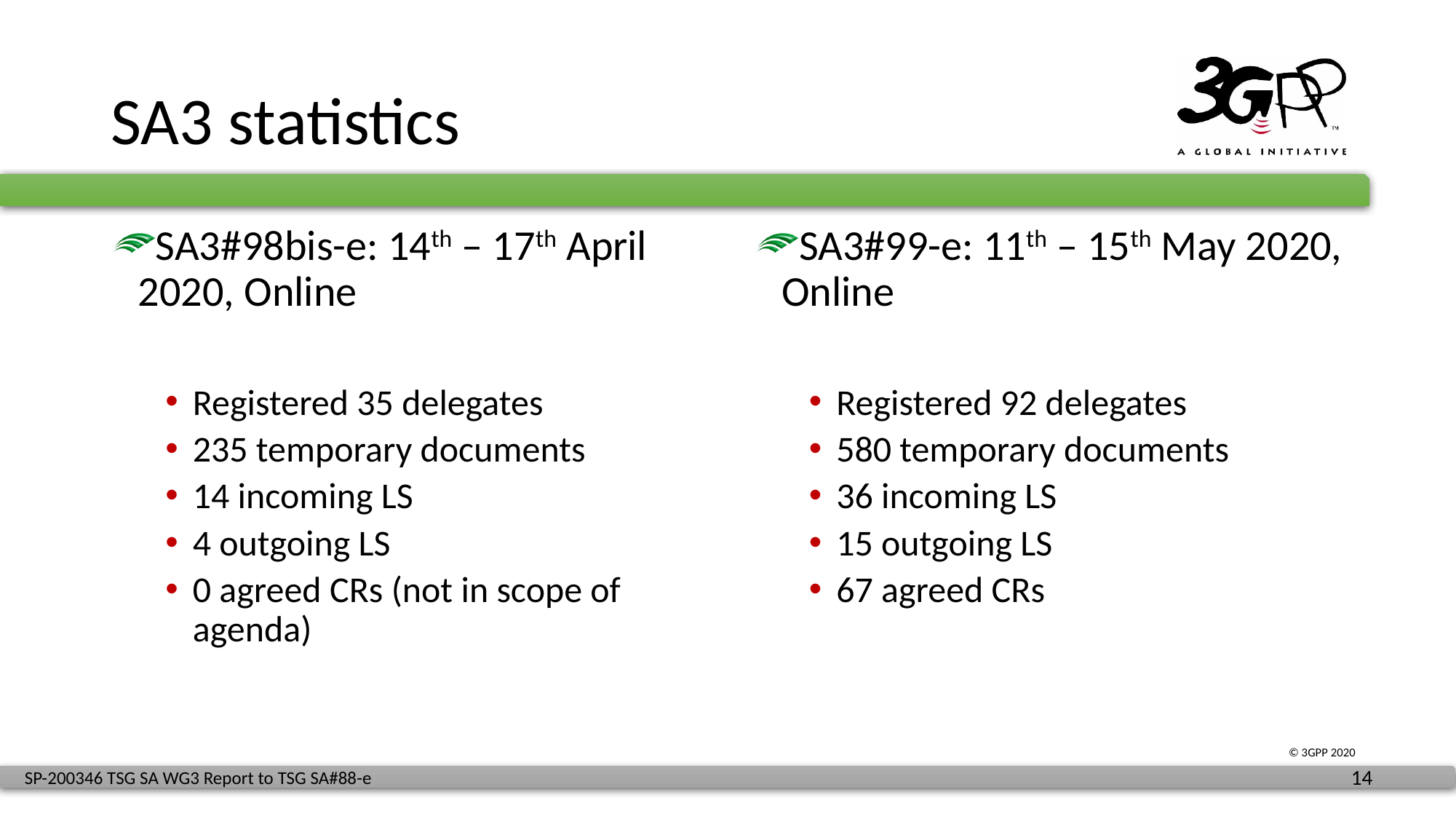

# SA3 statistics
SA3#98bis-e: 14th – 17th April 2020, Online

Registered 35 delegates
235 temporary documents
14 incoming LS
4 outgoing LS
0 agreed CRs (not in scope of agenda)

SA3#99-e: 11th – 15th May 2020, Online

Registered 92 delegates
580 temporary documents
36 incoming LS
15 outgoing LS
67 agreed CRs